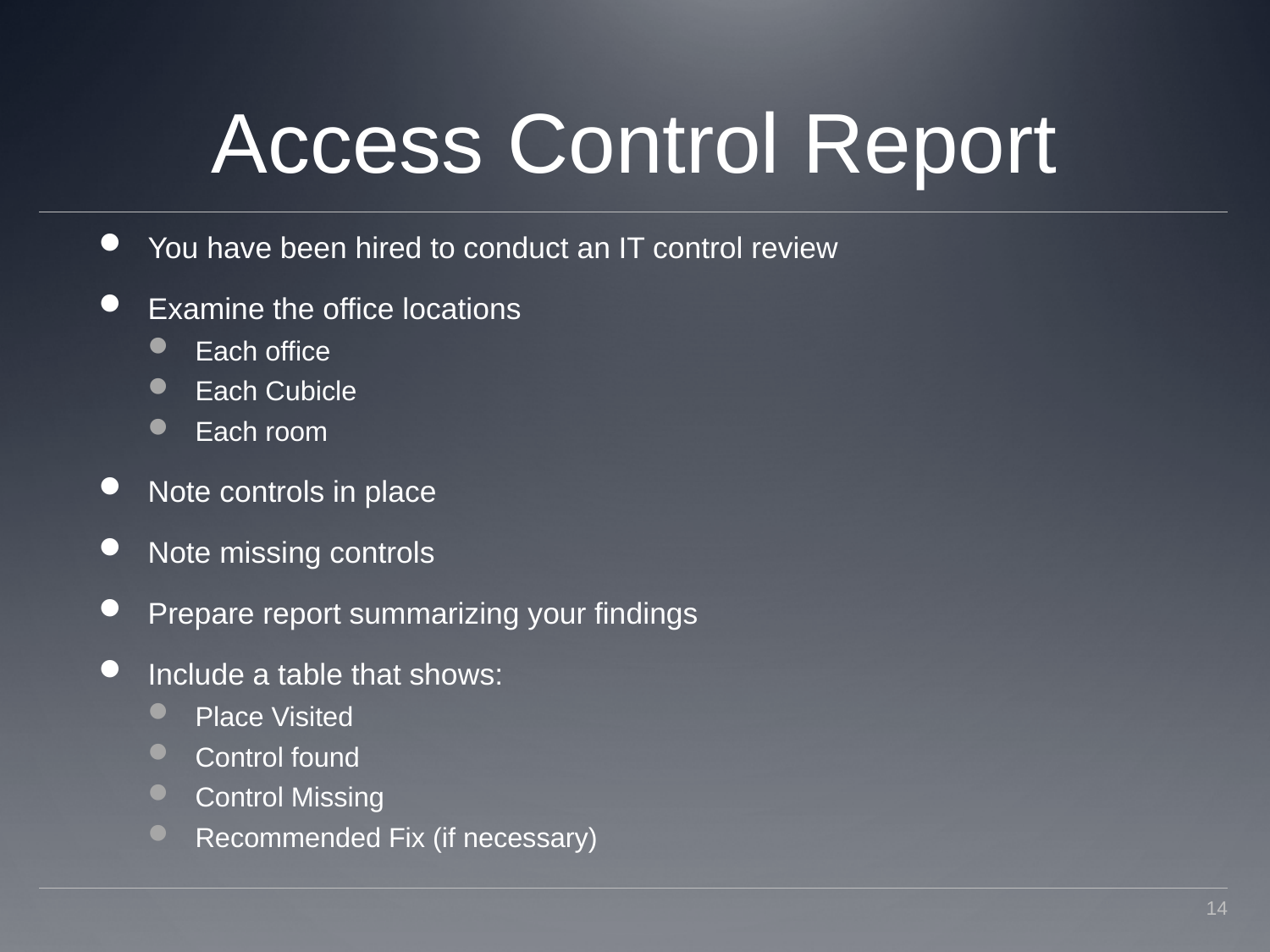

# Access Control Report
You have been hired to conduct an IT control review
Examine the office locations
Each office
Each Cubicle
Each room
Note controls in place
Note missing controls
Prepare report summarizing your findings
Include a table that shows:
Place Visited
Control found
Control Missing
Recommended Fix (if necessary)
14